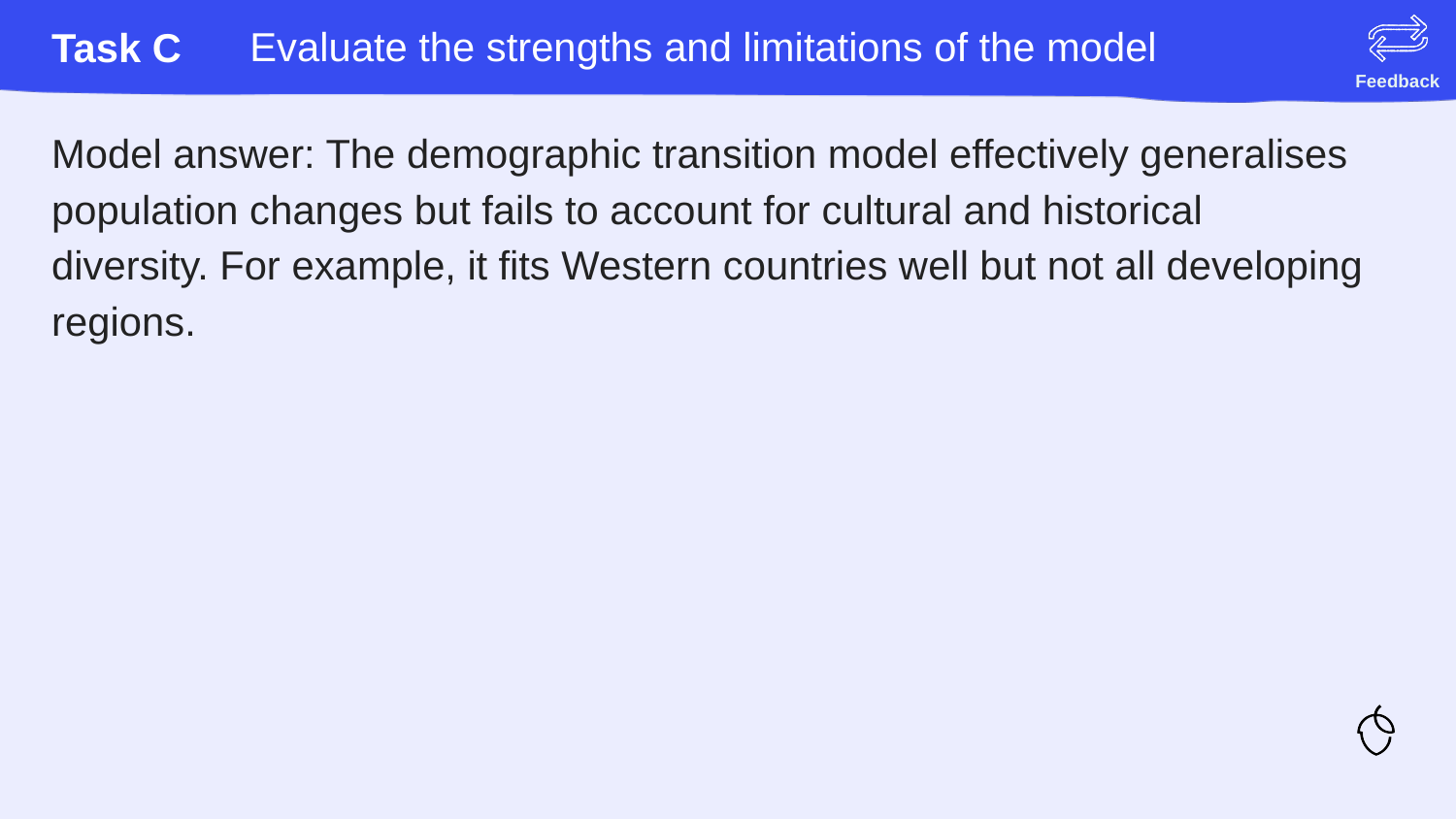

Evaluate the strengths and limitations of the model
Model answer: The demographic transition model effectively generalises population changes but fails to account for cultural and historical diversity. For example, it fits Western countries well but not all developing regions.